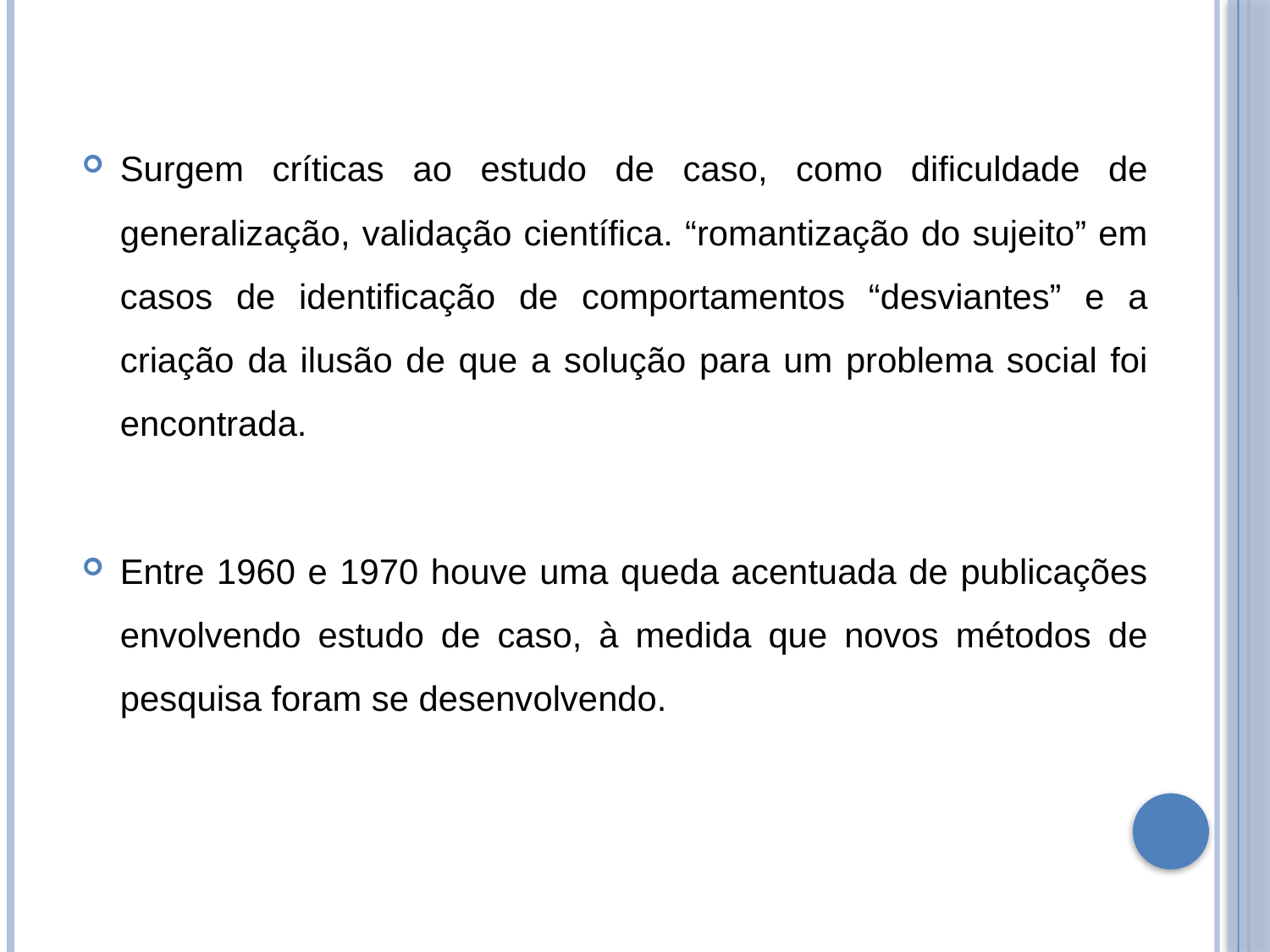

Surgem críticas ao estudo de caso, como dificuldade de generalização, validação científica. “romantização do sujeito” em casos de identificação de comportamentos “desviantes” e a criação da ilusão de que a solução para um problema social foi encontrada.

Entre 1960 e 1970 houve uma queda acentuada de publicações envolvendo estudo de caso, à medida que novos métodos de pesquisa foram se desenvolvendo.